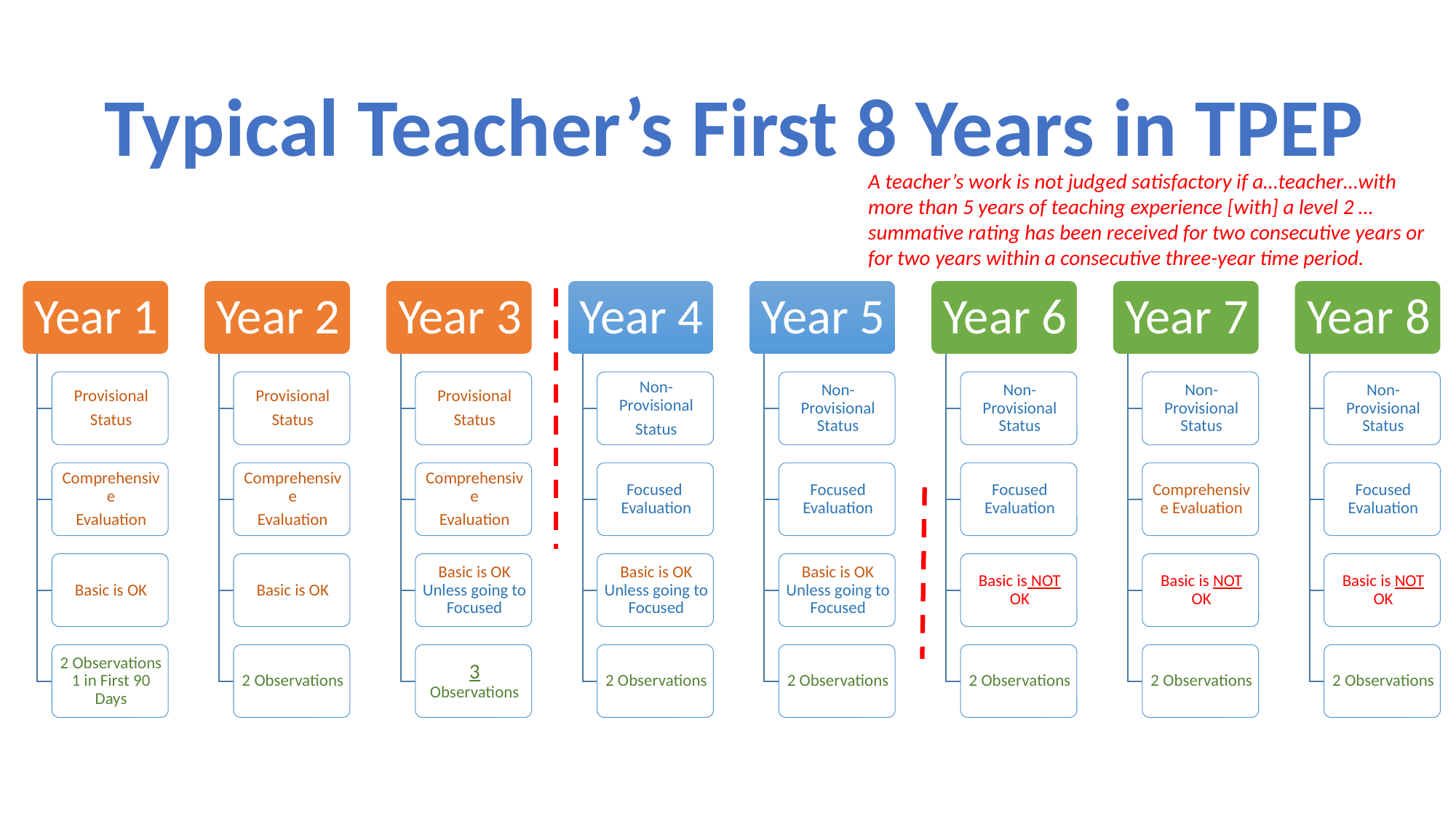

Typical Teacher’s First 8 Years in TPEP
Year 1
Provisional
Status
Comprehensive
Evaluation
Basic is OK
2 Observations 1 in First 90 Days
Year 2
Provisional
Status
Comprehensive
Evaluation
Basic is OK
2 Observations
Year 3
Provisional
Status
Comprehensive
Evaluation
Basic is OK Unless going to Focused
3 Observations
Year 4
Non-Provisional
Status
Focused  Evaluation
Basic is OK Unless going to Focused
2 Observations
Year 5
Non-Provisional Status
Focused Evaluation
Basic is OK Unless going to Focused
2 Observations
Year 6
Non-Provisional Status
Focused Evaluation
Basic is NOT OK
2 Observations
Year 7
Non-Provisional Status
Comprehensive Evaluation
Basic is NOT OK
2 Observations
Year 8
Non-Provisional Status
Focused Evaluation
Basic is NOT OK
2 Observations
A teacher’s work is not judged satisfactory if a…teacher…with more than 5 years of teaching experience [with] a level 2 …summative rating has been received for two consecutive years or for two years within a consecutive three-year time period.